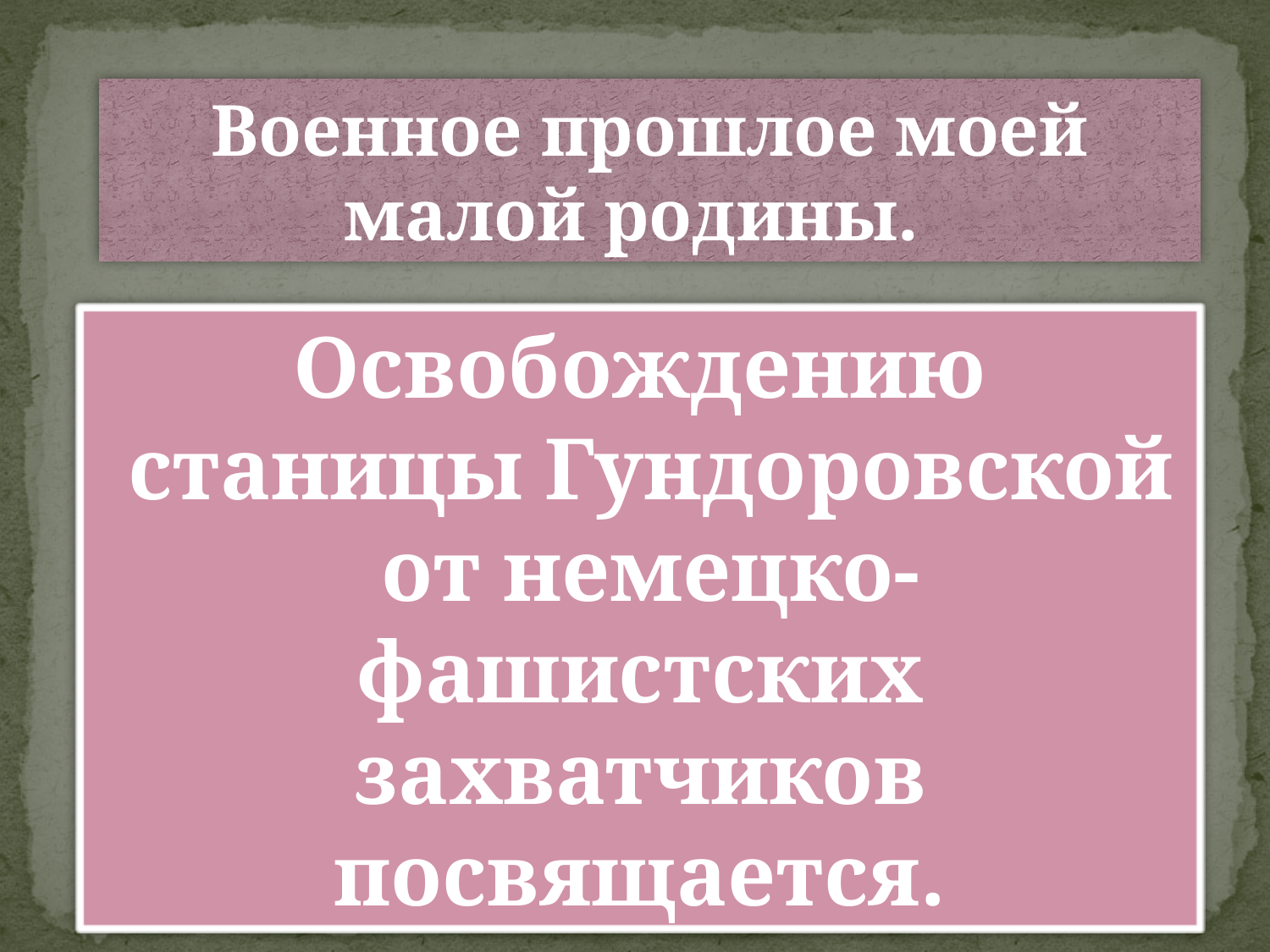

Военное прошлое моей малой родины.
Освобождению
 станицы Гундоровской
 от немецко-фашистских захватчиков посвящается.